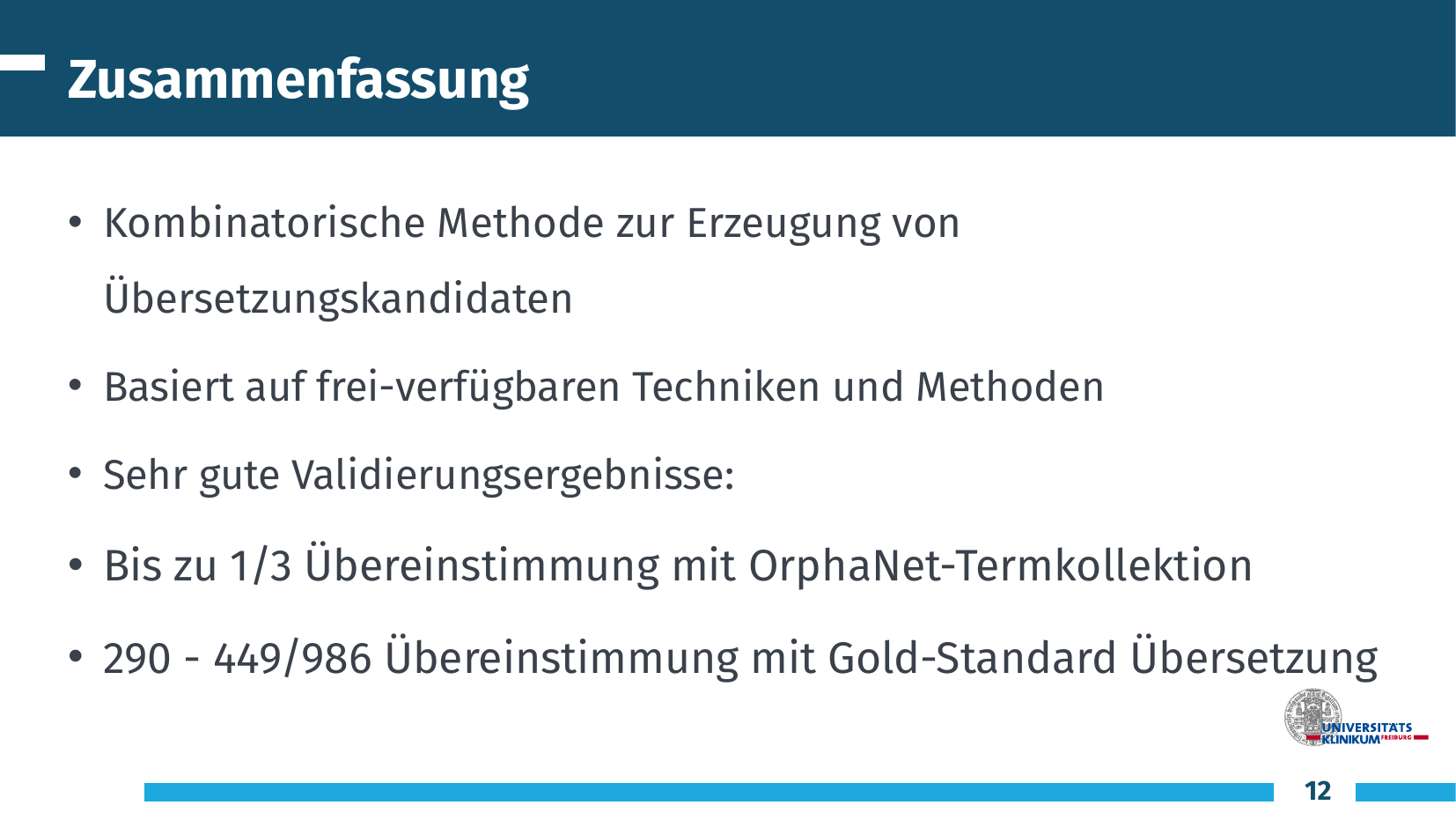

# Zusammenfassung
Kombinatorische Methode zur Erzeugung von Übersetzungskandidaten
Basiert auf frei-verfügbaren Techniken und Methoden
Sehr gute Validierungsergebnisse:
Bis zu 1/3 Übereinstimmung mit OrphaNet-Termkollektion
290 - 449/986 Übereinstimmung mit Gold-Standard Übersetzung